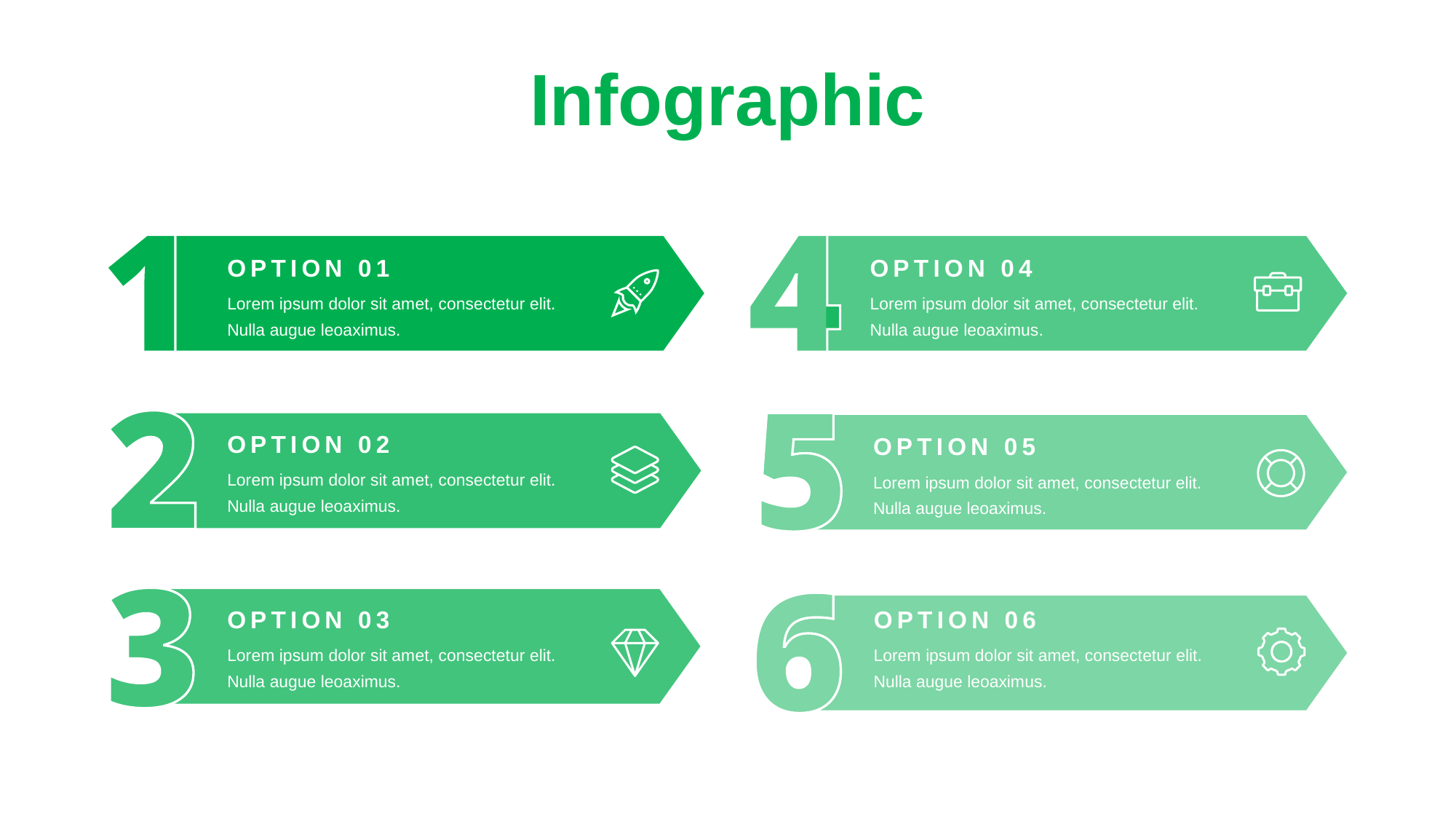

Infographic

OPTION 01
OPTION 04

Lorem ipsum dolor sit amet, consectetur elit. Nulla augue leoaximus.
Lorem ipsum dolor sit amet, consectetur elit. Nulla augue leoaximus.

OPTION 02
OPTION 05

Lorem ipsum dolor sit amet, consectetur elit. Nulla augue leoaximus.
Lorem ipsum dolor sit amet, consectetur elit. Nulla augue leoaximus.

OPTION 03
OPTION 06

Lorem ipsum dolor sit amet, consectetur elit. Nulla augue leoaximus.
Lorem ipsum dolor sit amet, consectetur elit. Nulla augue leoaximus.